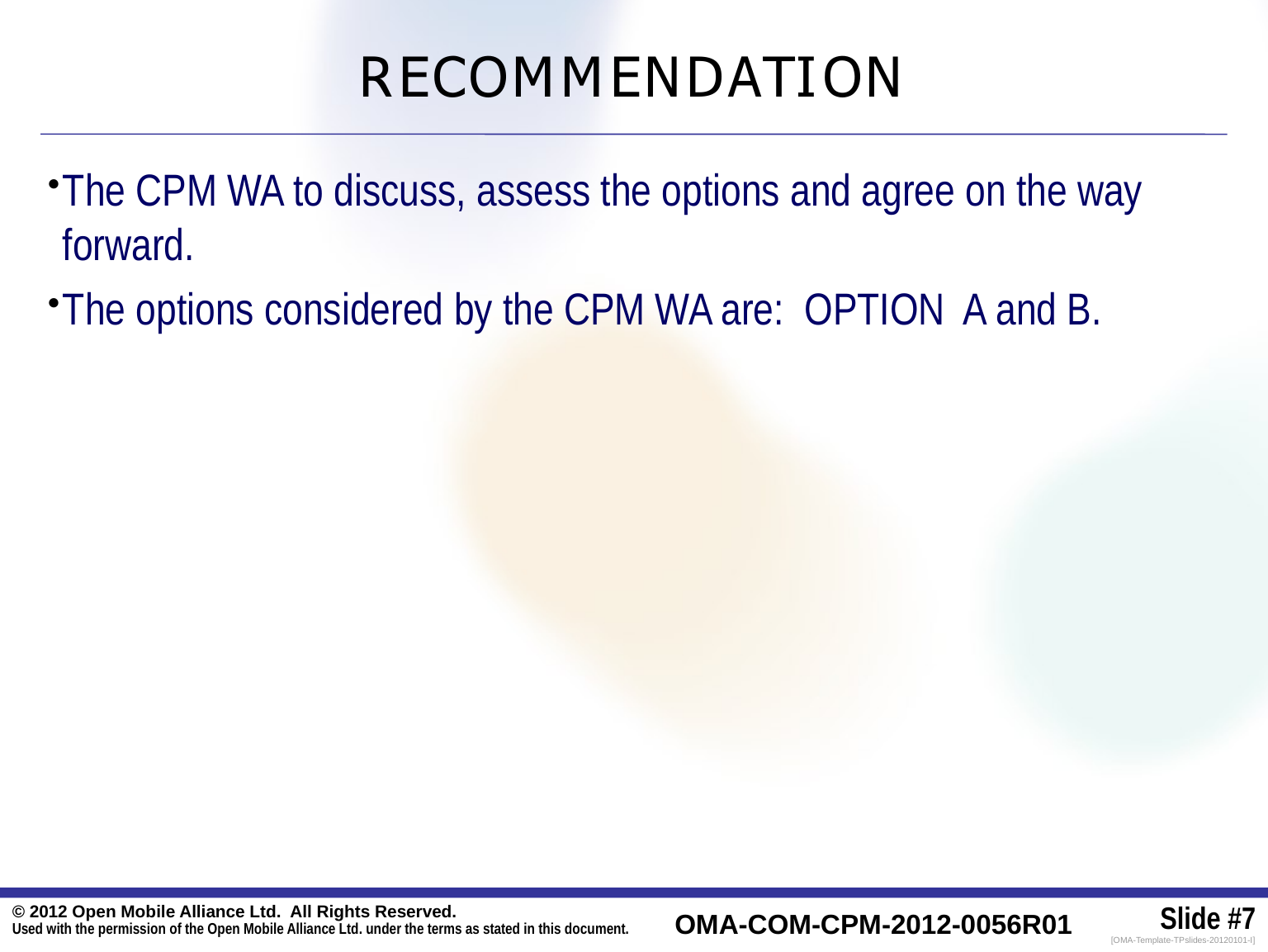

# RECOMMENDATION
The CPM WA to discuss, assess the options and agree on the way forward.
The options considered by the CPM WA are:  OPTION  A and B.